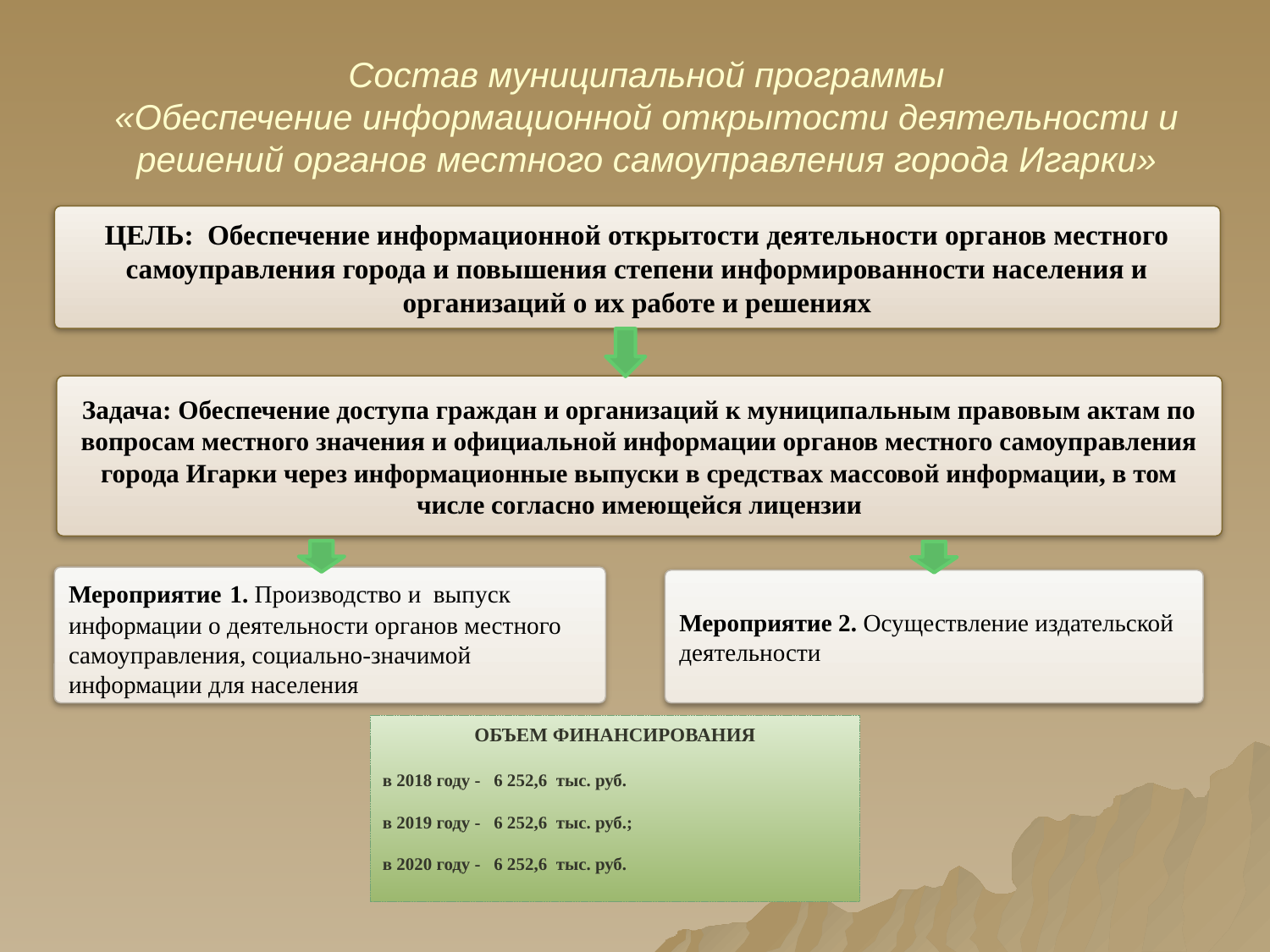

Состав муниципальной программы
«Обеспечение информационной открытости деятельности и решений органов местного самоуправления города Игарки»
ЦЕЛЬ:  Обеспечение информационной открытости деятельности органов местного самоуправления города и повышения степени информированности населения и организаций о их работе и решениях

Задача: Обеспечение доступа граждан и организаций к муниципальным правовым актам по вопросам местного значения и официальной информации органов местного самоуправления города Игарки через информационные выпуски в средствах массовой информации, в том числе согласно имеющейся лицензии

Мероприятие 1. Производство и  выпуск  информации о деятельности органов местного  самоуправления, социально-значимой информации для населения
Мероприятие 2. Осуществление издательской деятельности

ОБЪЕМ ФИНАНСИРОВАНИЯ

в 2018 году -   6 252,6  тыс. руб.

в 2019 году -   6 252,6  тыс. руб.;

в 2020 году -   6 252,6  тыс. руб.